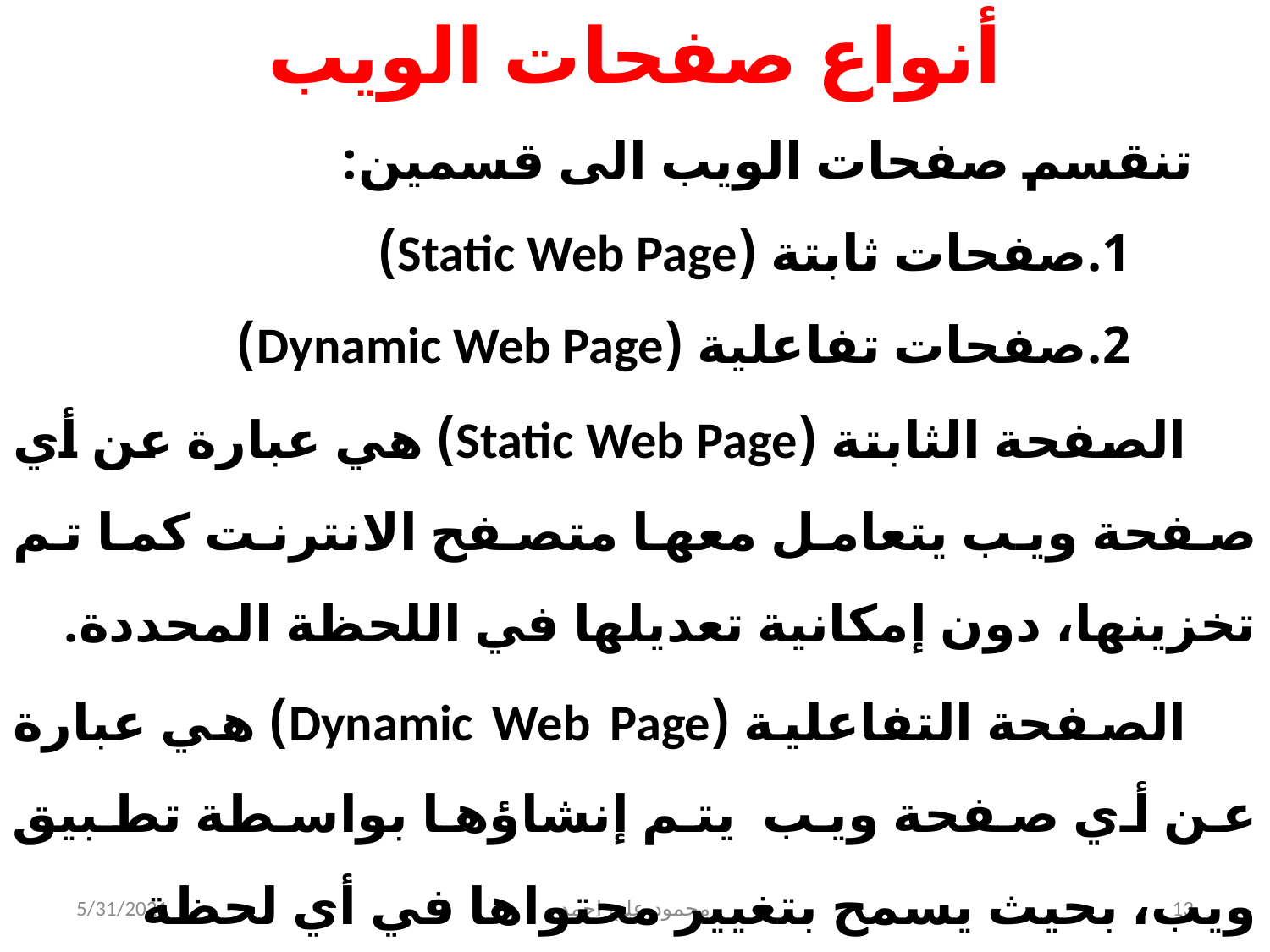

أنواع صفحات الويب
تنقسم صفحات الويب الى قسمين:
صفحات ثابتة (Static Web Page)
صفحات تفاعلية (Dynamic Web Page)

الصفحة الثابتة (Static Web Page) هي عبارة عن أي صفحة ويب يتعامل معها متصفح الانترنت كما تم تخزينها، دون إمكانية تعديلها في اللحظة المحددة.

الصفحة التفاعلية (Dynamic Web Page) هي عبارة عن أي صفحة ويب  يتم إنشاؤها بواسطة تطبيق ويب، بحيث يسمح بتغيير محتواها في أي لحظة
5/31/2021
محمود علي احمد
13